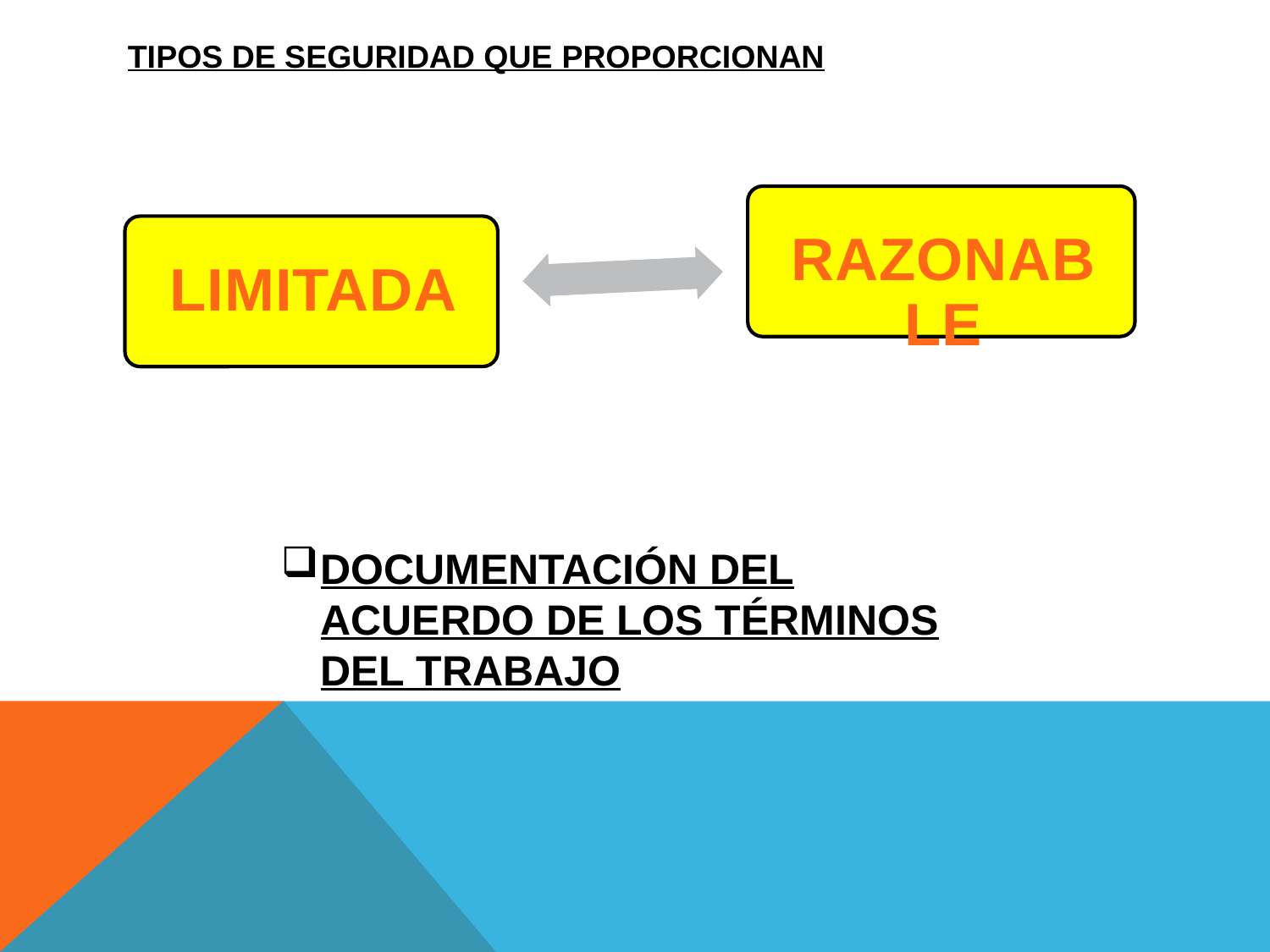

# TIPOS DE SEGURIDAD QUE PROPORCIONAN
 RAZONABLE

LIMITADA

DOCUMENTACIÓN DEL ACUERDO DE LOS TÉRMINOS DEL TRABAJO